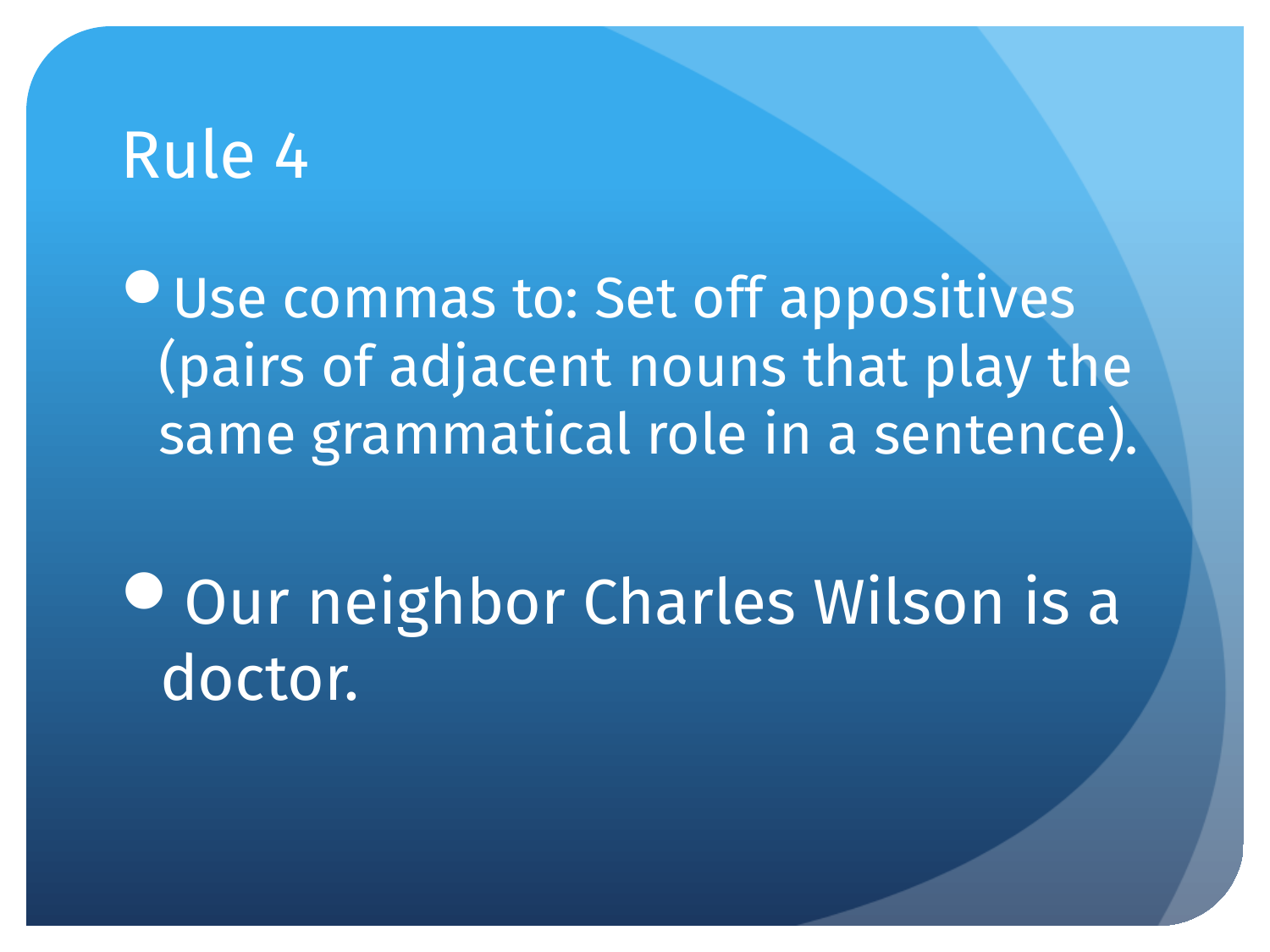

# Rule 4
Use commas to: Set off appositives (pairs of adjacent nouns that play the same grammatical role in a sentence).
Our neighbor Charles Wilson is a doctor.